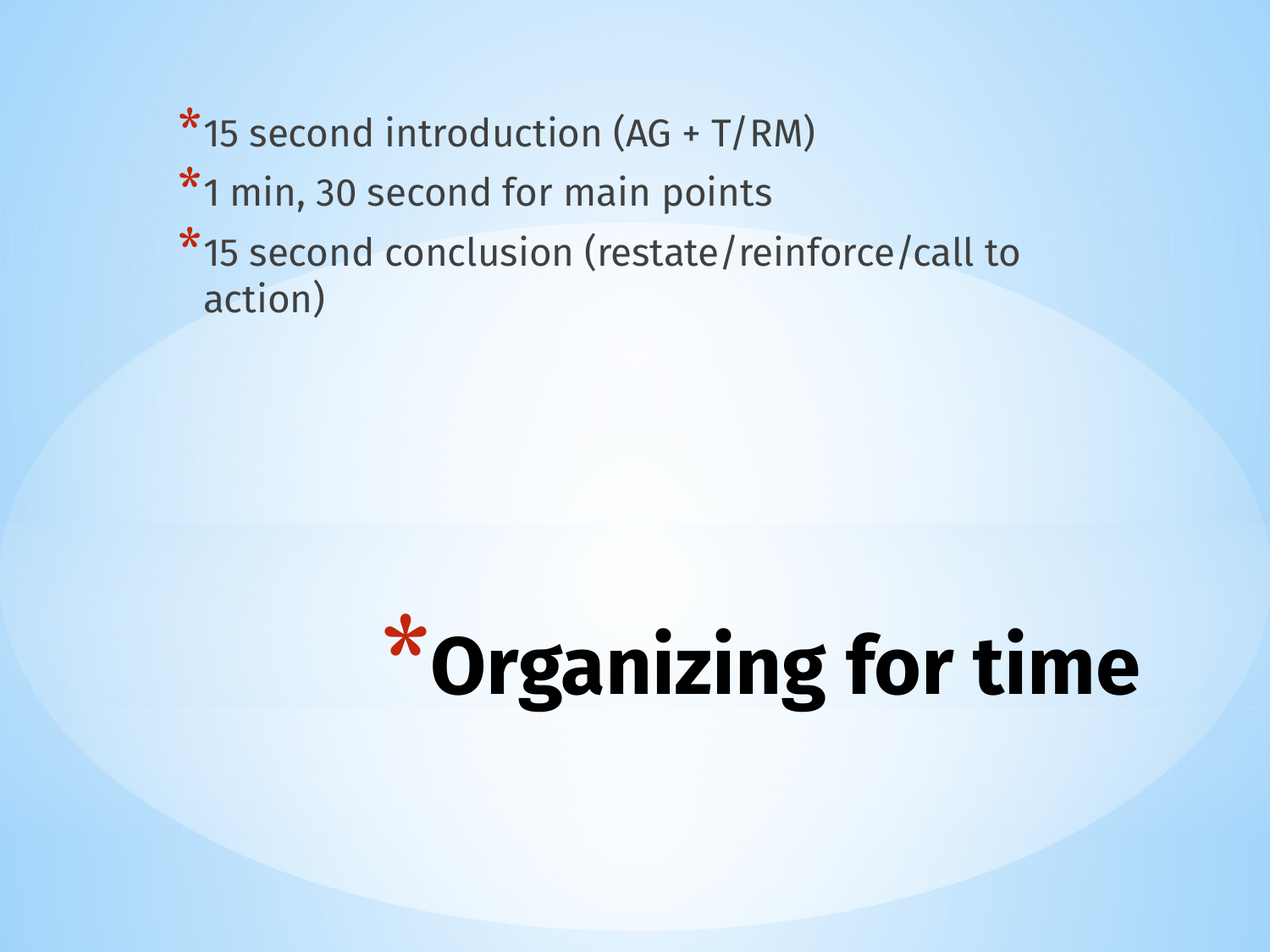

15 second introduction (AG + T/RM)
1 min, 30 second for main points
15 second conclusion (restate/reinforce/call to action)
# Organizing for time